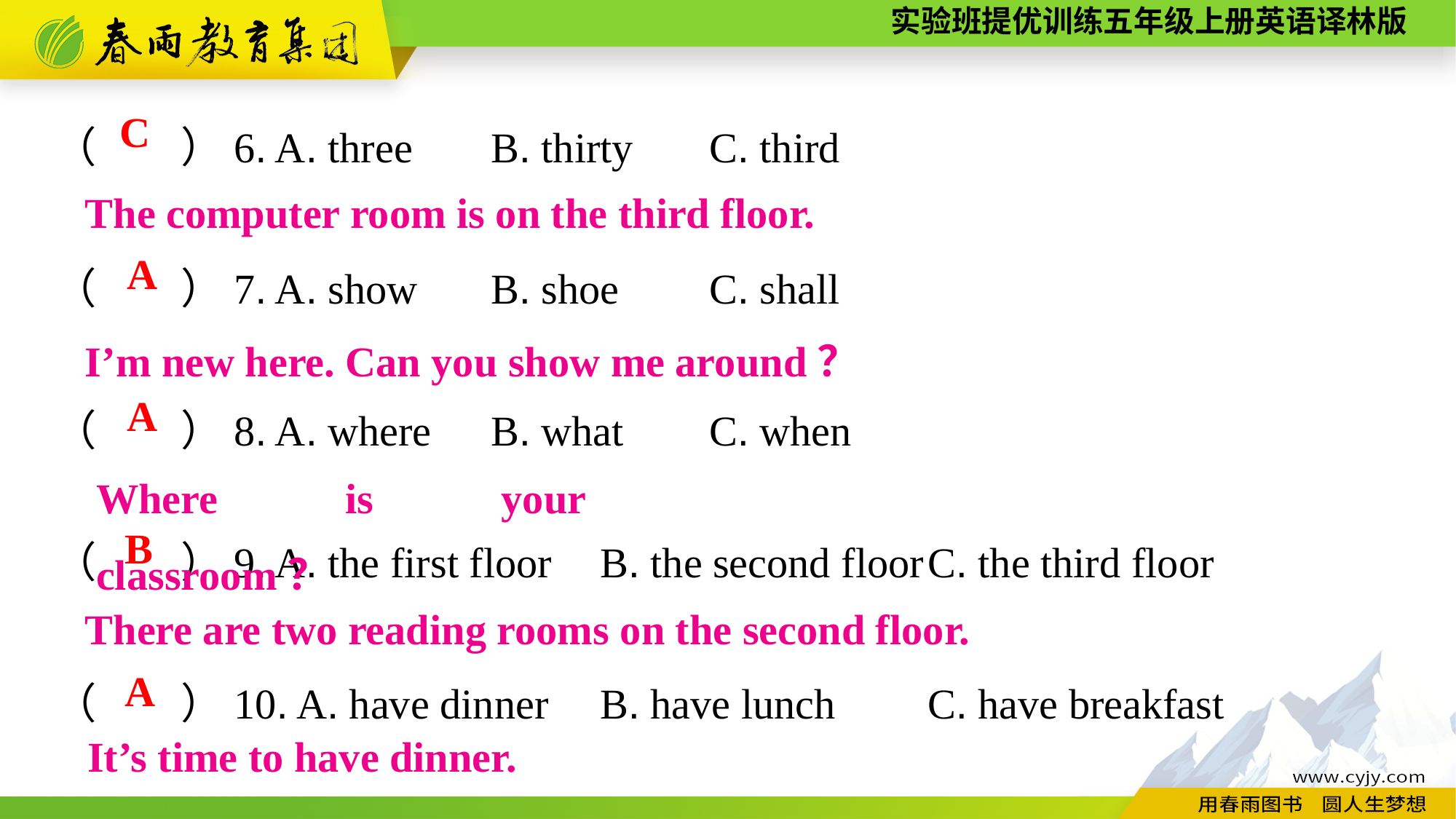

（　　）6. A. three	B. thirty	C. third

（　　）7. A. show	B. shoe	C. shall

（　　）8. A. where	B. what	C. when
C
The computer room is on the third floor.
A
I’m new here. Can you show me around？
A
Where is your classroom？
（　　）9. A. the first floor	B. the second floor	C. the third floor

（　　）10. A. have dinner	B. have lunch	C. have breakfast
B
There are two reading rooms on the second floor.
A
It’s time to have dinner.